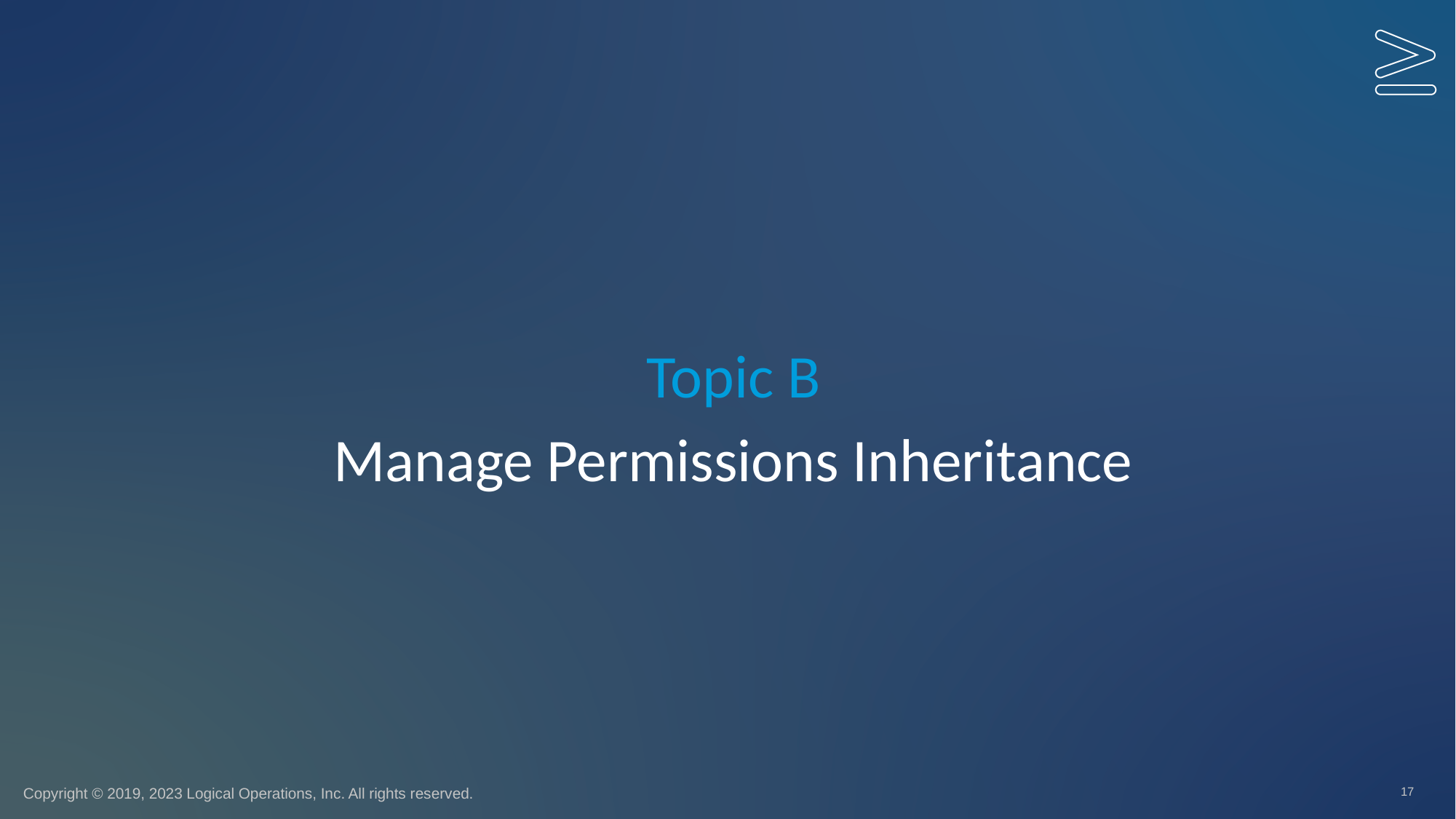

Topic B
# Manage Permissions Inheritance
17